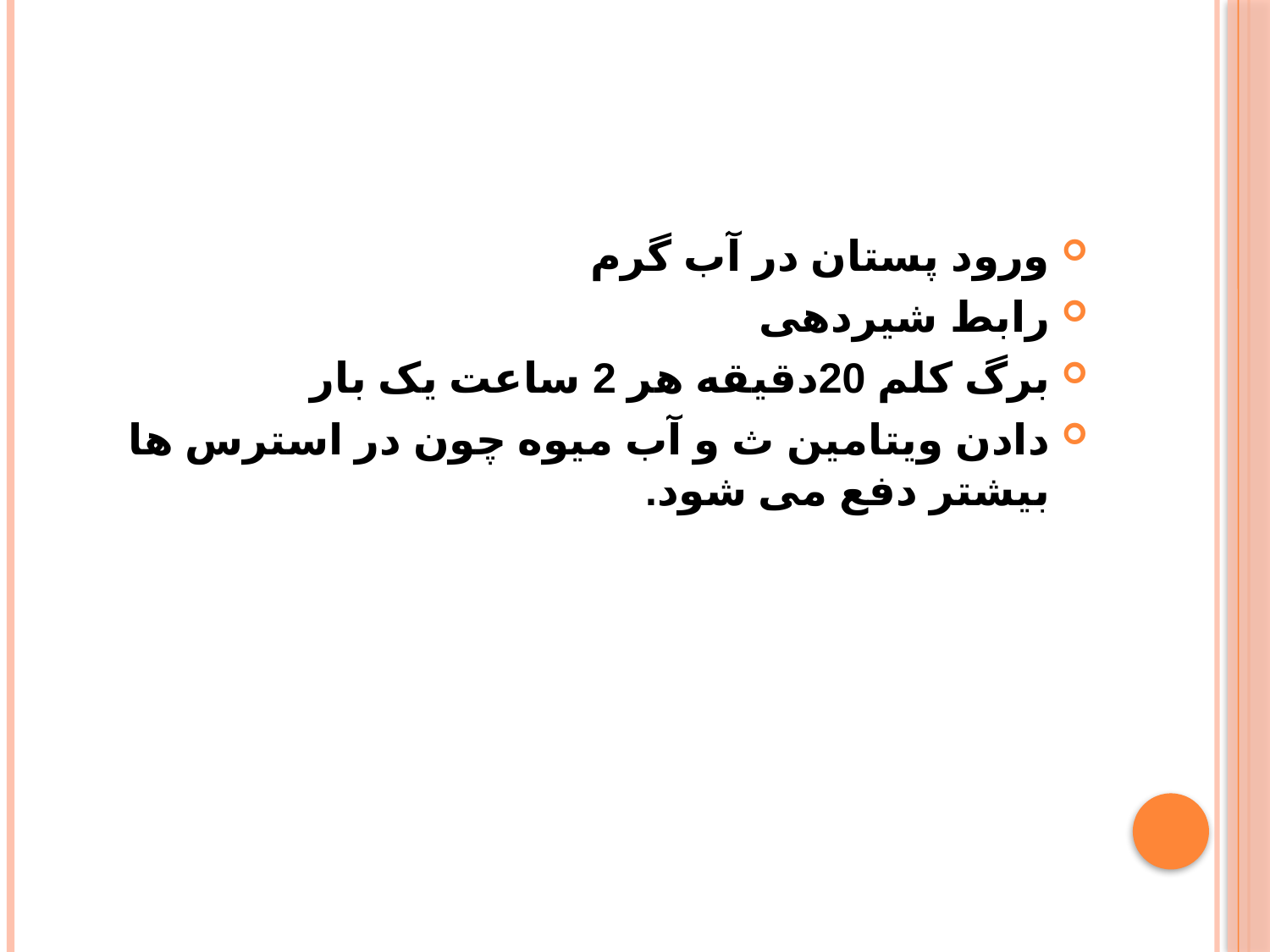

#
ورود پستان در آب گرم
رابط شیردهی
برگ کلم 20دقیقه هر 2 ساعت یک بار
دادن ویتامین ث و آب میوه چون در استرس ها بیشتر دفع می شود.